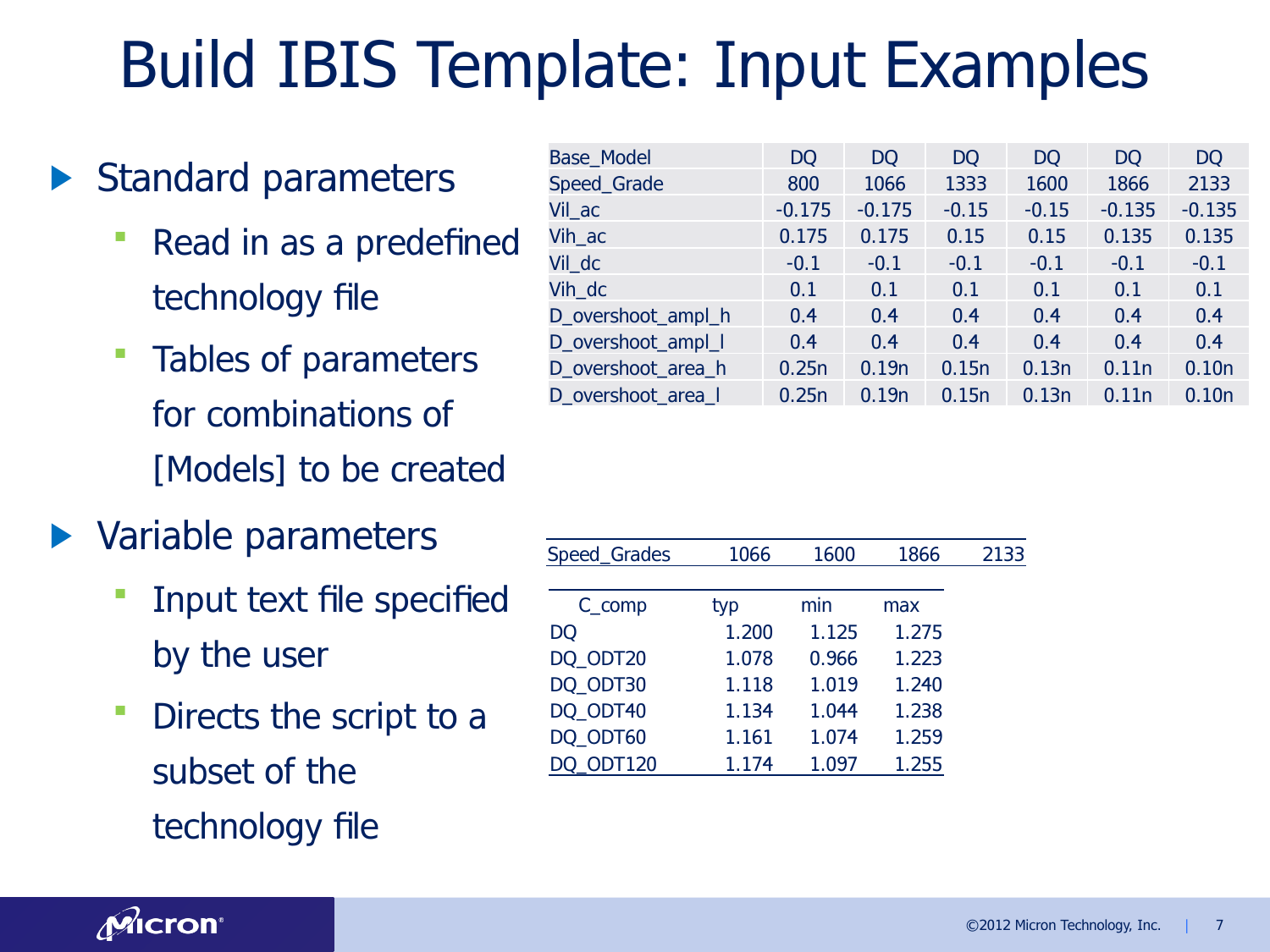

# Build IBIS Template: Input Examples
Standard parameters
Read in as a predefined technology file
Tables of parameters for combinations of [Models] to be created
Variable parameters
Input text file specified by the user
Directs the script to a subset of the technology file
| Base\_Model | DQ | DQ | DQ | DQ | DQ | DQ |
| --- | --- | --- | --- | --- | --- | --- |
| Speed\_Grade | 800 | 1066 | 1333 | 1600 | 1866 | 2133 |
| Vil\_ac | -0.175 | -0.175 | -0.15 | -0.15 | -0.135 | -0.135 |
| Vih\_ac | 0.175 | 0.175 | 0.15 | 0.15 | 0.135 | 0.135 |
| Vil\_dc | -0.1 | -0.1 | -0.1 | -0.1 | -0.1 | -0.1 |
| Vih\_dc | 0.1 | 0.1 | 0.1 | 0.1 | 0.1 | 0.1 |
| D\_overshoot\_ampl\_h | 0.4 | 0.4 | 0.4 | 0.4 | 0.4 | 0.4 |
| D\_overshoot\_ampl\_l | 0.4 | 0.4 | 0.4 | 0.4 | 0.4 | 0.4 |
| D\_overshoot\_area\_h | 0.25n | 0.19n | 0.15n | 0.13n | 0.11n | 0.10n |
| D\_overshoot\_area\_l | 0.25n | 0.19n | 0.15n | 0.13n | 0.11n | 0.10n |
| Speed\_Grades | 1066 | 1600 | 1866 | 2133 |
| --- | --- | --- | --- | --- |
| C\_comp | typ | min | max |
| --- | --- | --- | --- |
| DQ | 1.200 | 1.125 | 1.275 |
| DQ\_ODT20 | 1.078 | 0.966 | 1.223 |
| DQ\_ODT30 | 1.118 | 1.019 | 1.240 |
| DQ\_ODT40 | 1.134 | 1.044 | 1.238 |
| DQ\_ODT60 | 1.161 | 1.074 | 1.259 |
| DQ\_ODT120 | 1.174 | 1.097 | 1.255 |